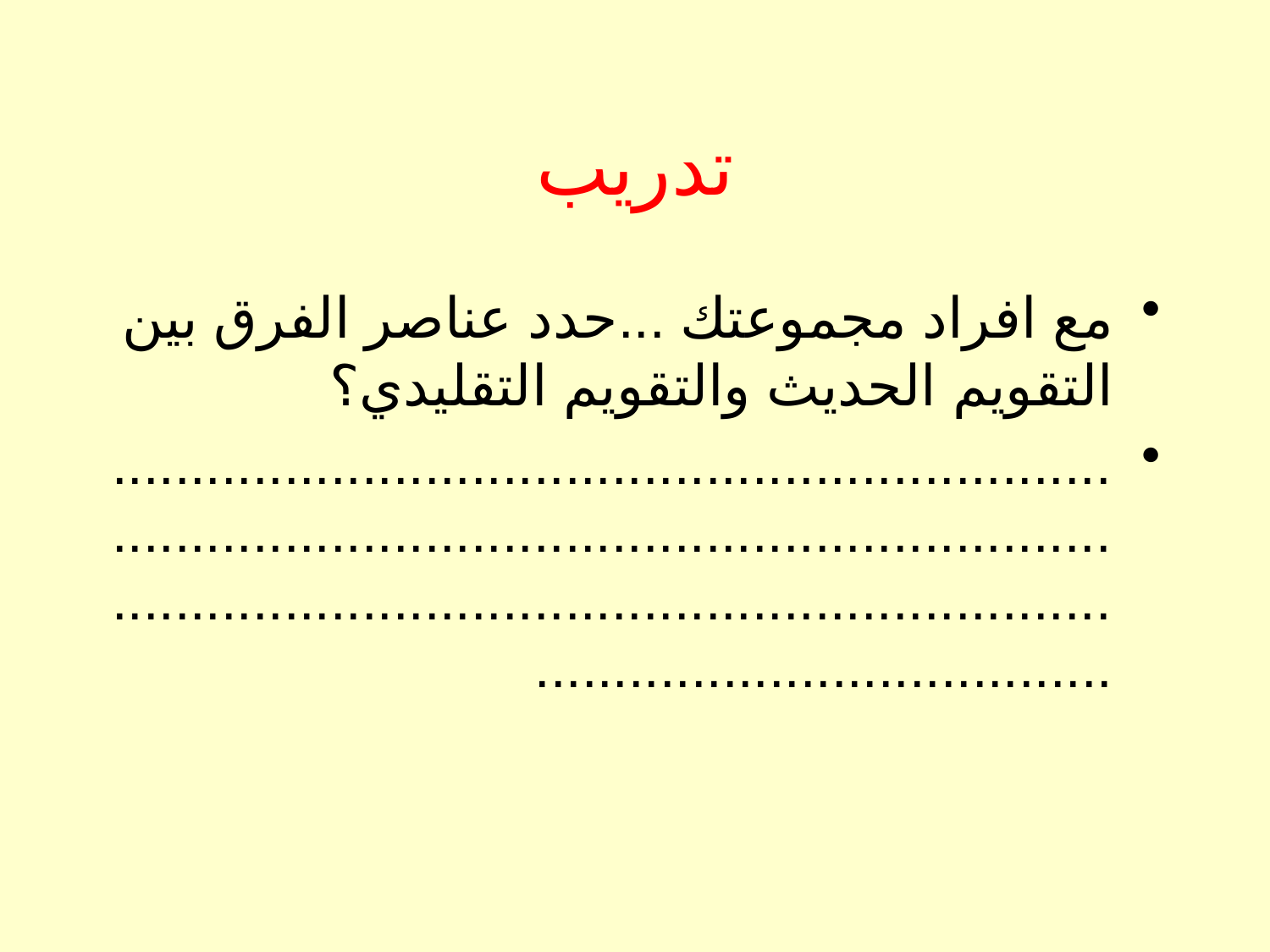

# تدريب
مع افراد مجموعتك ...حدد عناصر الفرق بين التقويم الحديث والتقويم التقليدي؟
.....................................................................................................................................................................................................................................